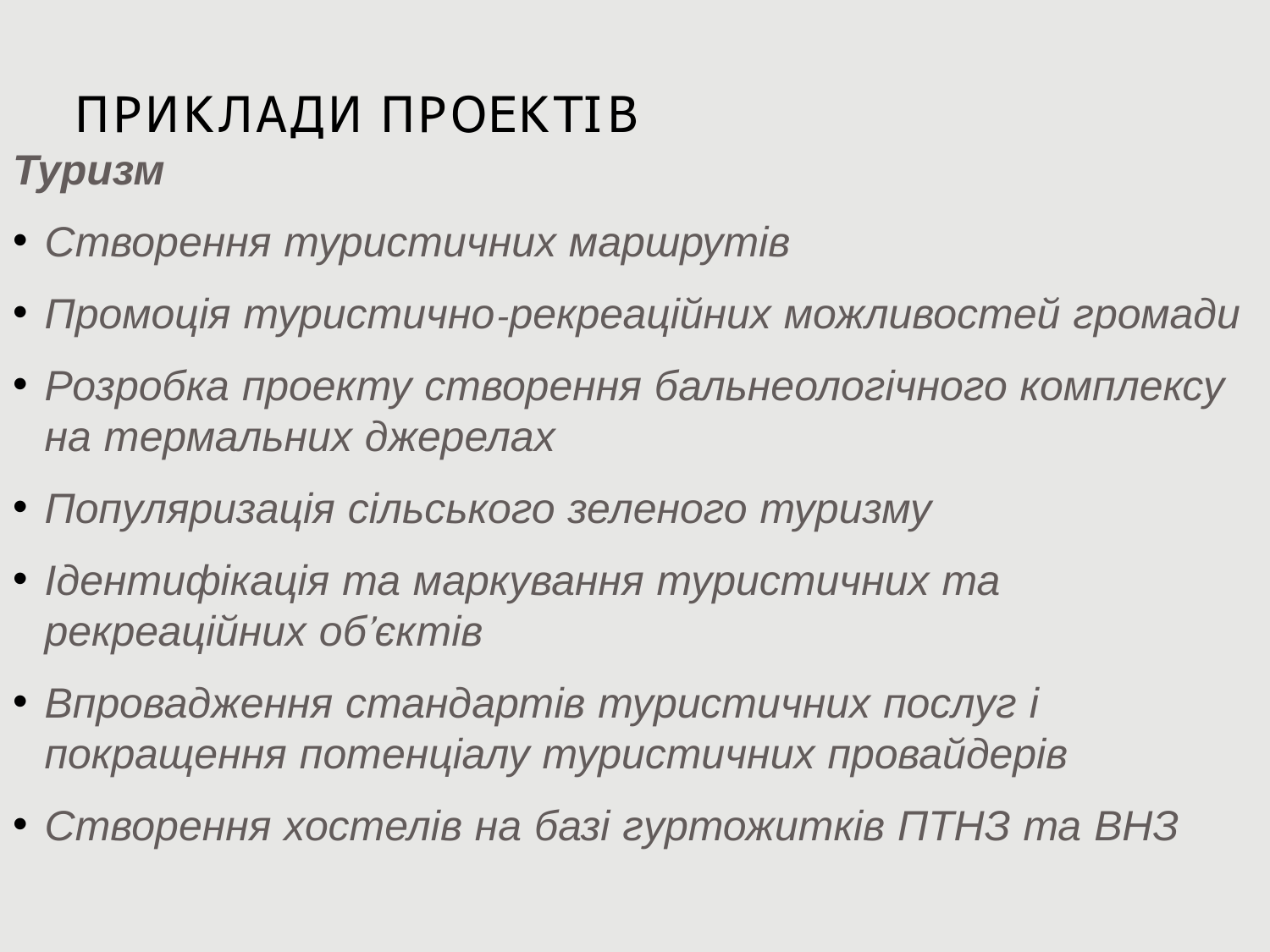

ПРИКЛАДИ ПРОЕКТІВ
Туризм
Створення туристичних маршрутів
Промоція туристично-рекреаційних можливостей громади
Розробка проекту створення бальнеологічного комплексу на термальних джерелах
Популяризація сільського зеленого туризму
Ідентифікація та маркування туристичних та рекреаційних об’єктів
Впровадження стандартів туристичних послуг і покращення потенціалу туристичних провайдерів
Створення хостелів на базі гуртожитків ПТНЗ та ВНЗ